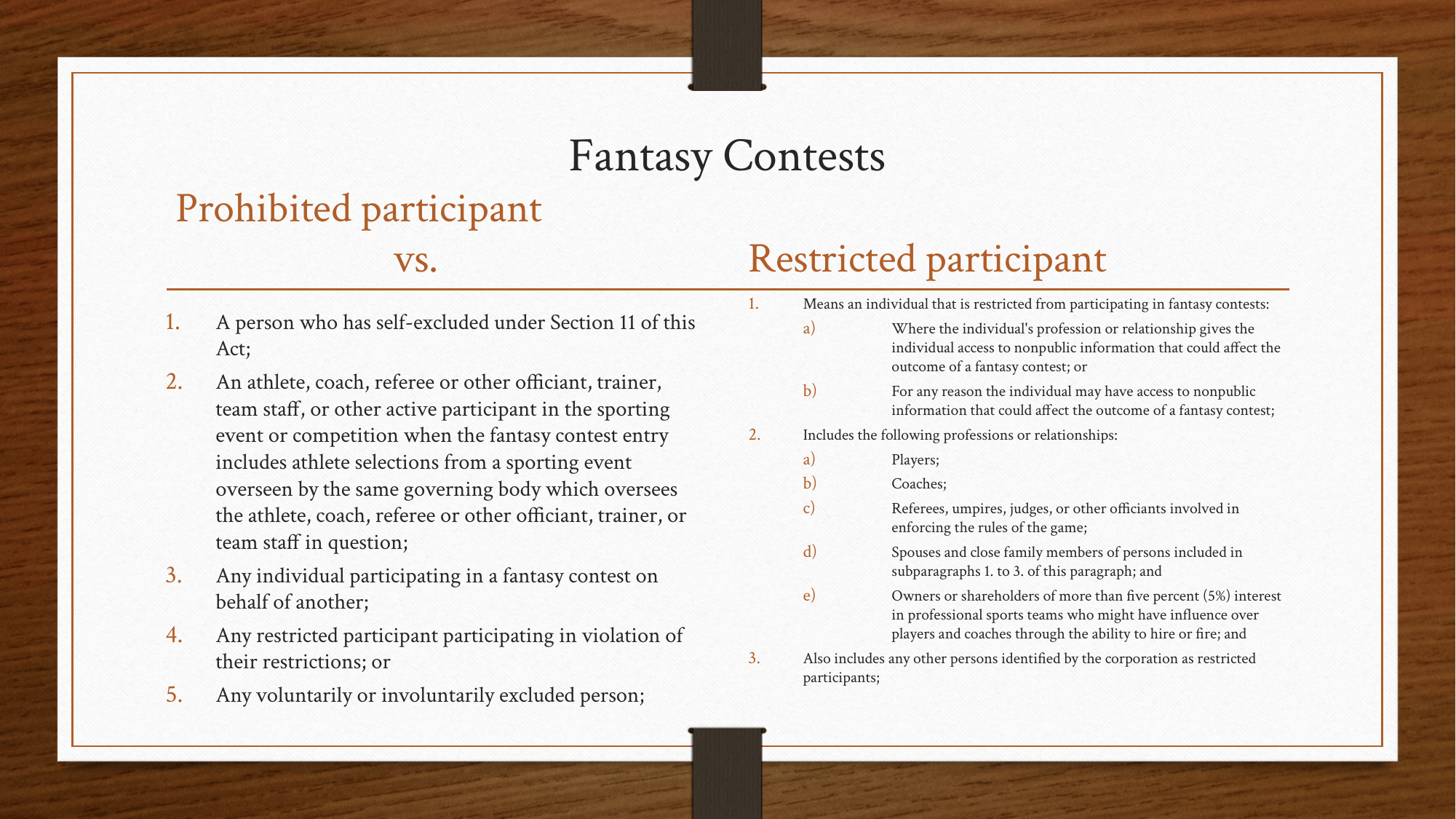

# Fantasy Contests
Prohibited participant 			vs.
Restricted participant
Means an individual that is restricted from participating in fantasy contests:
Where the individual's profession or relationship gives the individual access to nonpublic information that could affect the outcome of a fantasy contest; or
For any reason the individual may have access to nonpublic information that could affect the outcome of a fantasy contest;
Includes the following professions or relationships:
Players;
Coaches;
Referees, umpires, judges, or other officiants involved in enforcing the rules of the game;
Spouses and close family members of persons included in subparagraphs 1. to 3. of this paragraph; and
Owners or shareholders of more than five percent (5%) interest in professional sports teams who might have influence over players and coaches through the ability to hire or fire; and
Also includes any other persons identified by the corporation as restricted participants;

A person who has self-excluded under Section 11 of this Act;
An athlete, coach, referee or other officiant, trainer, team staff, or other active participant in the sporting event or competition when the fantasy contest entry includes athlete selections from a sporting event overseen by the same governing body which oversees the athlete, coach, referee or other officiant, trainer, or team staff in question;
Any individual participating in a fantasy contest on behalf of another;
Any restricted participant participating in violation of their restrictions; or
Any voluntarily or involuntarily excluded person;